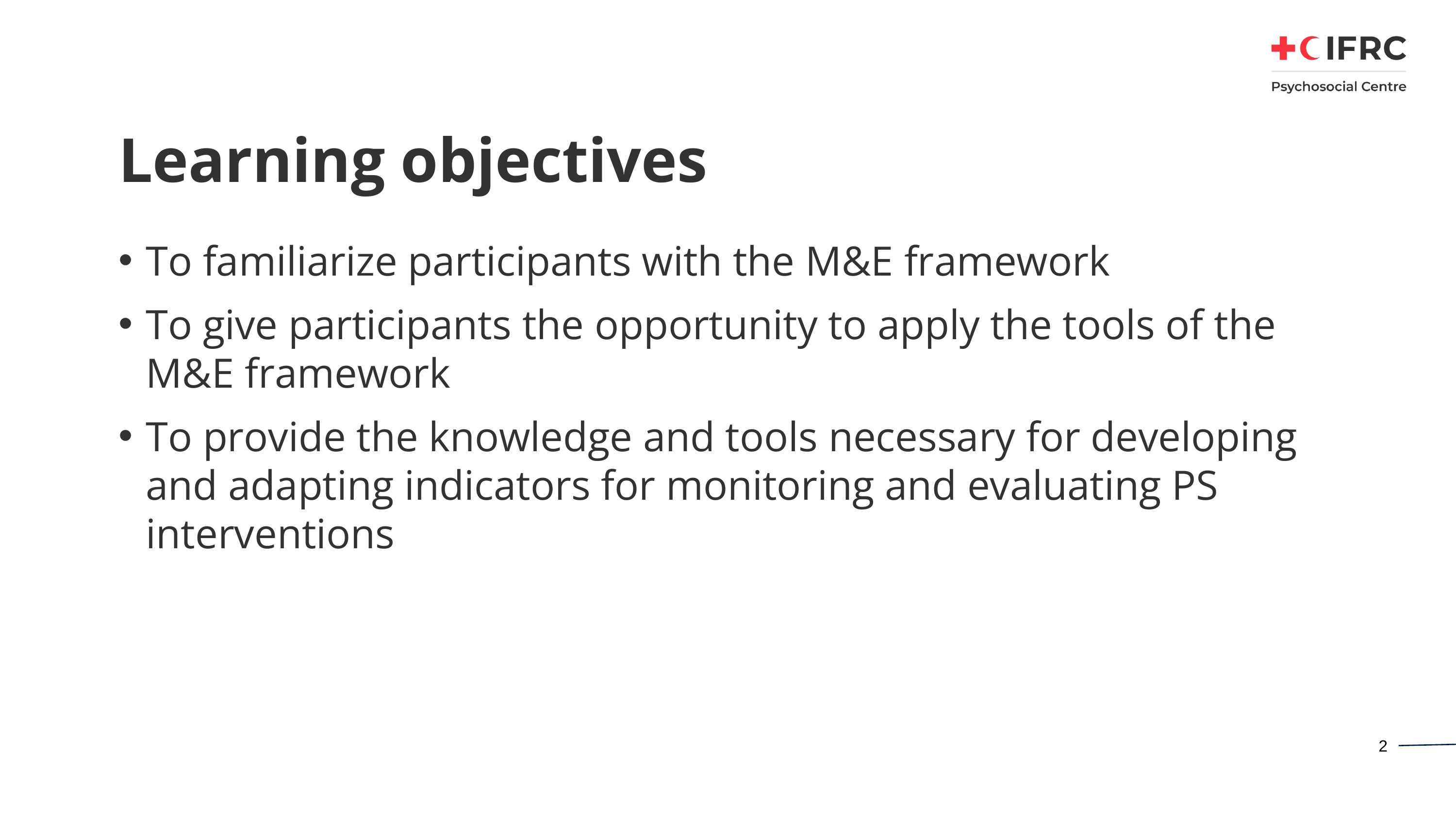

# Learning objectives
To familiarize participants with the M&E framework
To give participants the opportunity to apply the tools of the M&E framework
To provide the knowledge and tools necessary for developing and adapting indicators for monitoring and evaluating PS interventions